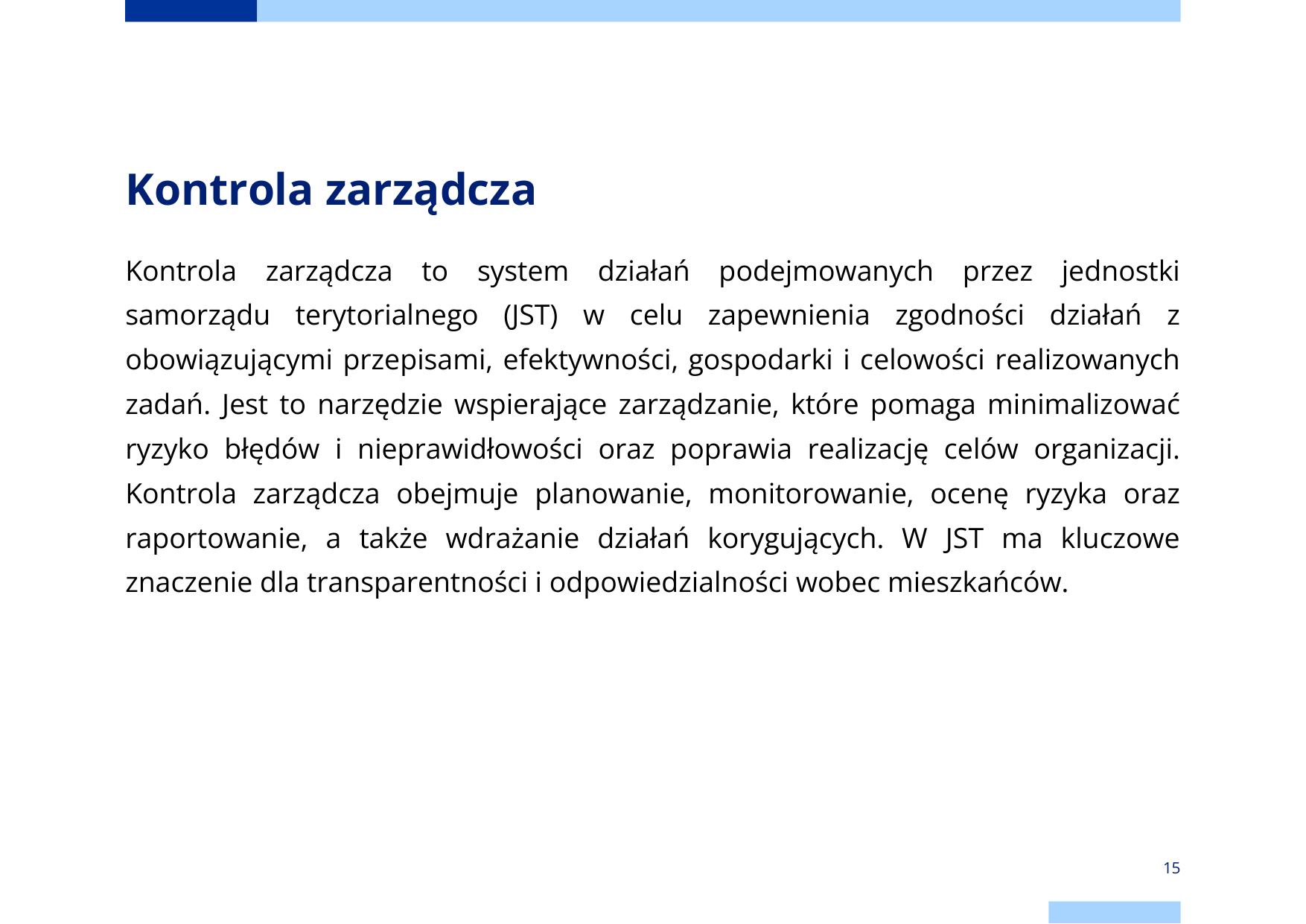

# Kontrola zarządcza
Kontrola zarządcza to system działań podejmowanych przez jednostki samorządu terytorialnego (JST) w celu zapewnienia zgodności działań z obowiązującymi przepisami, efektywności, gospodarki i celowości realizowanych zadań. Jest to narzędzie wspierające zarządzanie, które pomaga minimalizować ryzyko błędów i nieprawidłowości oraz poprawia realizację celów organizacji. Kontrola zarządcza obejmuje planowanie, monitorowanie, ocenę ryzyka oraz raportowanie, a także wdrażanie działań korygujących. W JST ma kluczowe znaczenie dla transparentności i odpowiedzialności wobec mieszkańców.
15